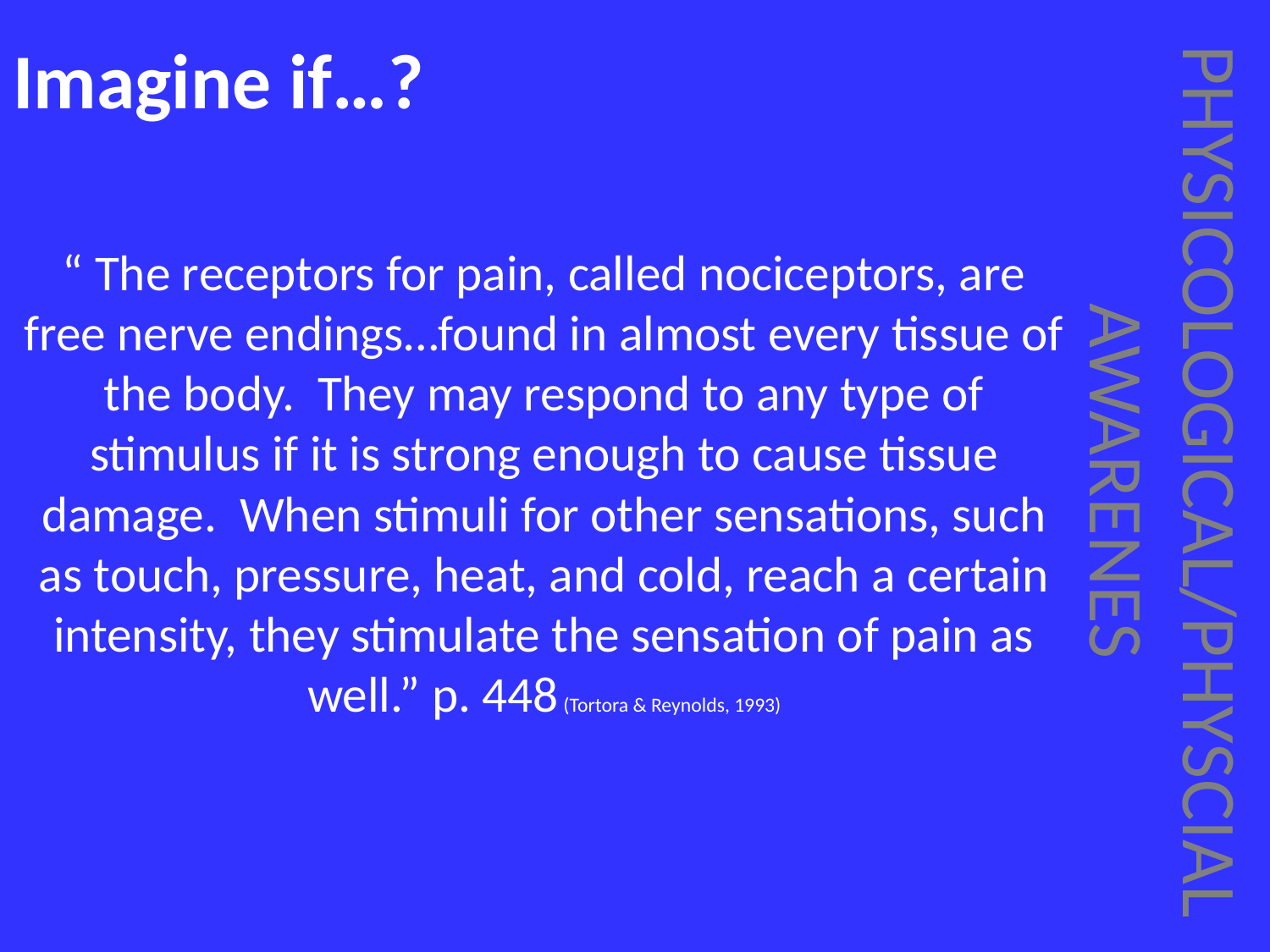

# Imagine if…?
“ The receptors for pain, called nociceptors, are free nerve endings…found in almost every tissue of the body.  They may respond to any type of stimulus if it is strong enough to cause tissue damage.  When stimuli for other sensations, such as touch, pressure, heat, and cold, reach a certain intensity, they stimulate the sensation of pain as well.” p. 448 (Tortora & Reynolds, 1993)
PHYSICOLOGICAL/PHYSCIAL AWARENES